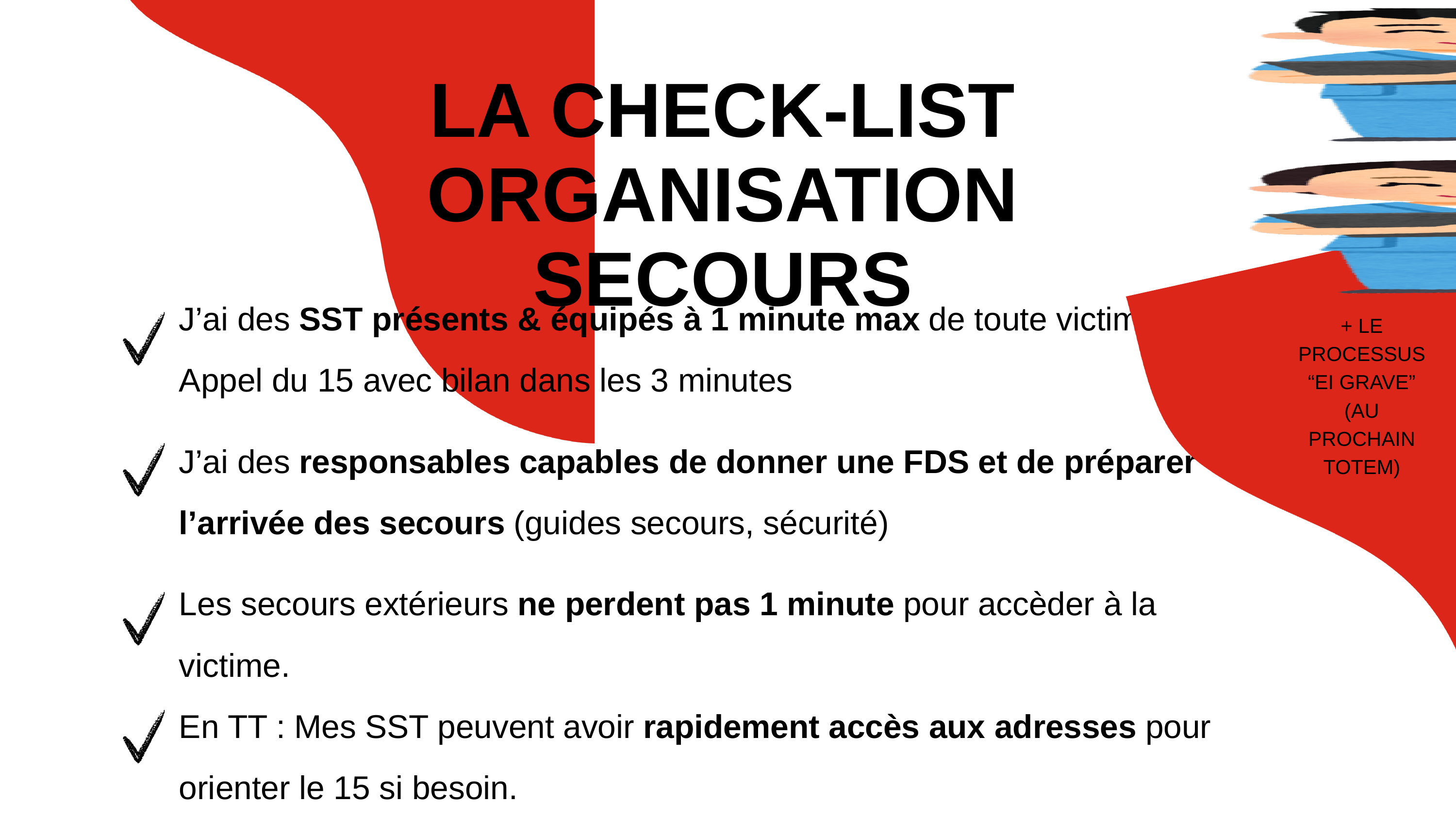

LA CHECK-LIST ORGANISATION SECOURS

J’ai des SST présents & équipés à 1 minute max de toute victime + Appel du 15 avec bilan dans les 3 minutes

J’ai des responsables capables de donner une FDS et de préparer l’arrivée des secours (guides secours, sécurité)

Les secours extérieurs ne perdent pas 1 minute pour accèder à la victime.
En TT : Mes SST peuvent avoir rapidement accès aux adresses pour orienter le 15 si besoin.
+ LE PROCESSUS “EI GRAVE” (AU PROCHAIN TOTEM)